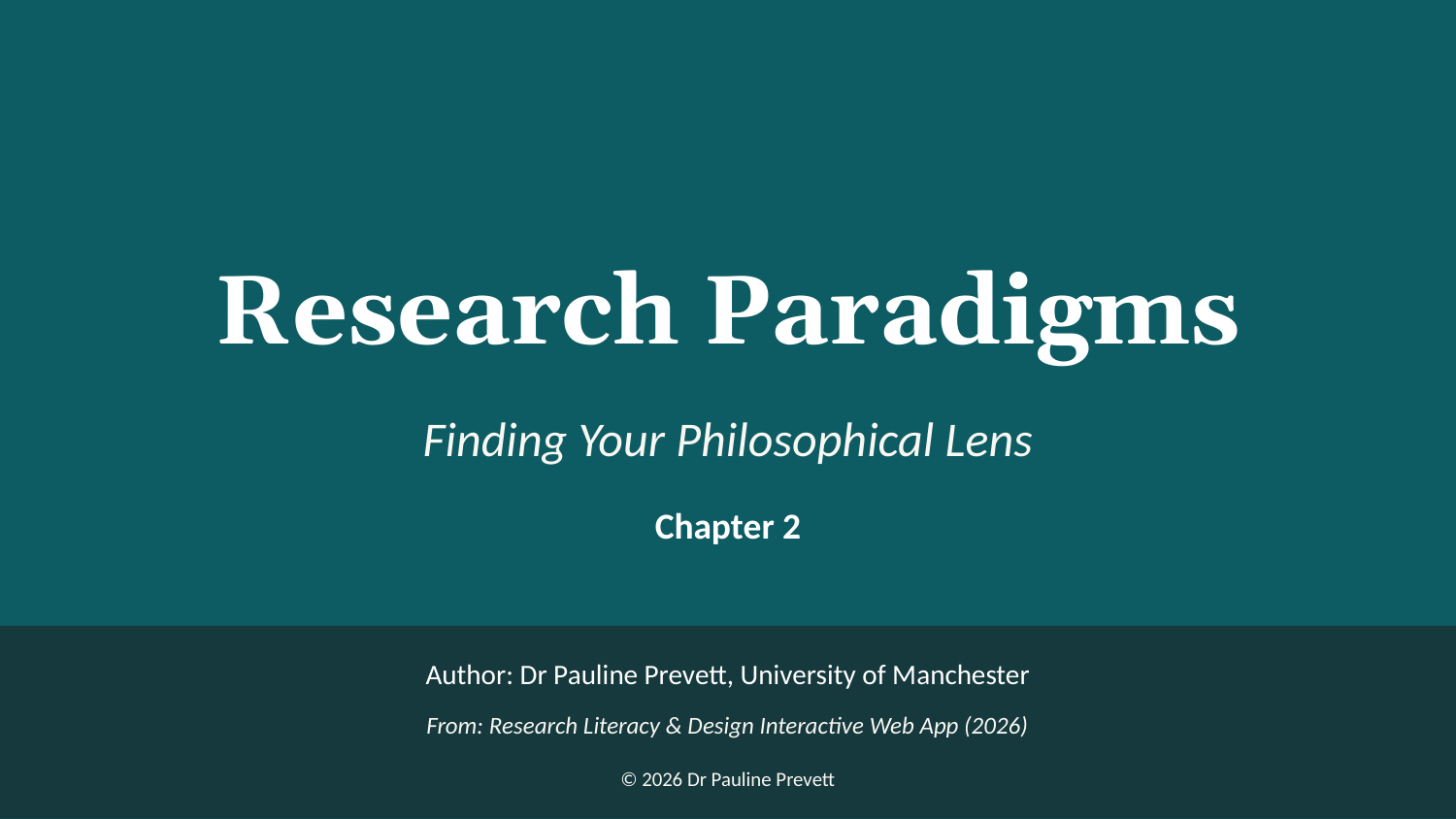

Research Paradigms
Finding Your Philosophical Lens
Chapter 2

Author: Dr Pauline Prevett, University of Manchester
From: Research Literacy & Design Interactive Web App (2026)
© 2026 Dr Pauline Prevett